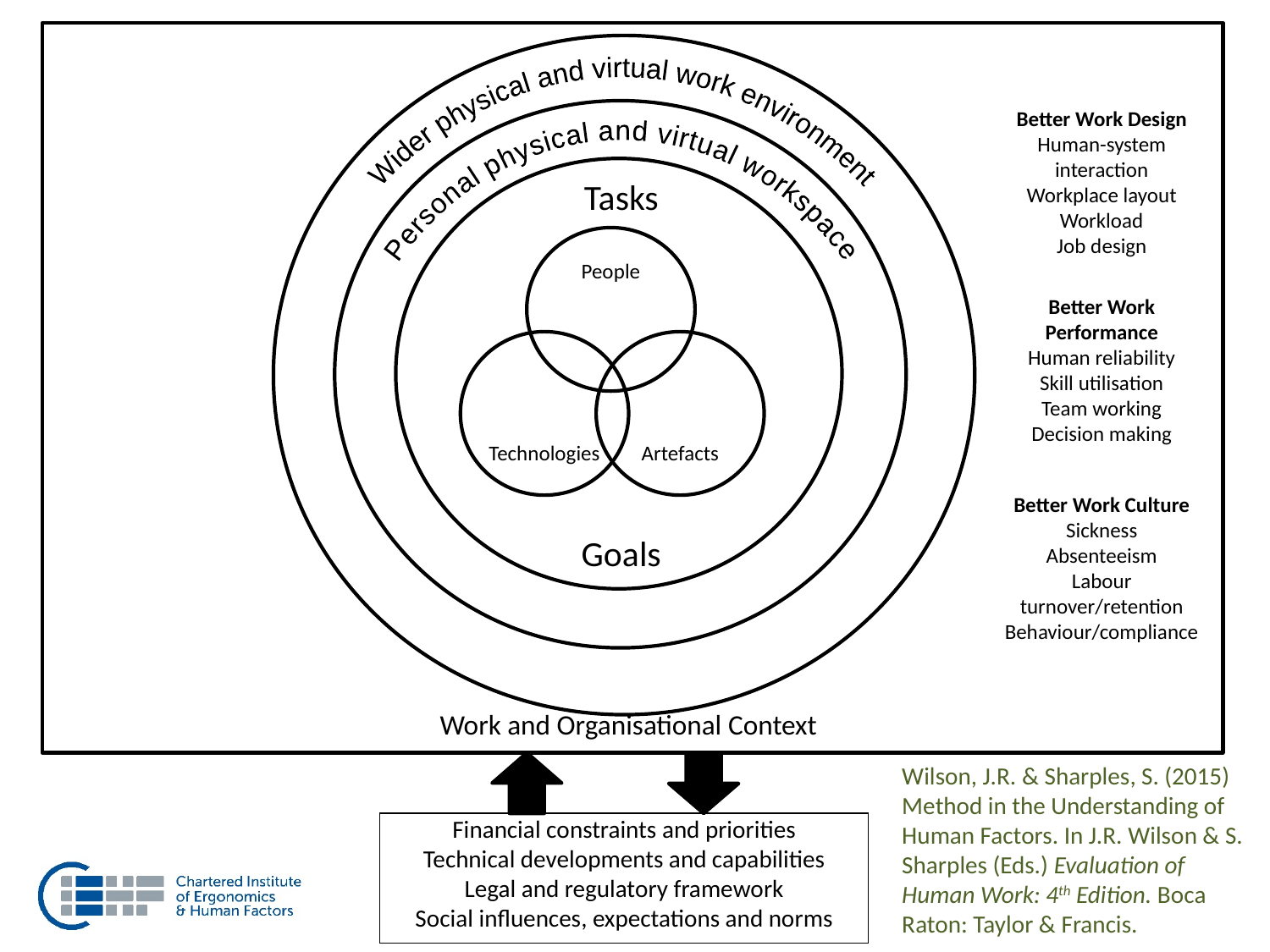

Wider physical and virtual work environment
Better Work Design
Human-system interaction
Workplace layout
Workload
Job design

    Personal physical and virtual workspace

Tasks
People
Better Work Performance
Human reliability
Skill utilisation
Team working
Decision making
Technologies
Artefacts
Better Work Culture
Sickness
Absenteeism
Labour turnover/retention
Behaviour/compliance
Goals
Work and Organisational Context

Wilson, J.R. & Sharples, S. (2015) Method in the Understanding of Human Factors. In J.R. Wilson & S. Sharples (Eds.) Evaluation of Human Work: 4th Edition. Boca Raton: Taylor & Francis.
Financial constraints and priorities
Technical developments and capabilities
Legal and regulatory framework
Social influences, expectations and norms